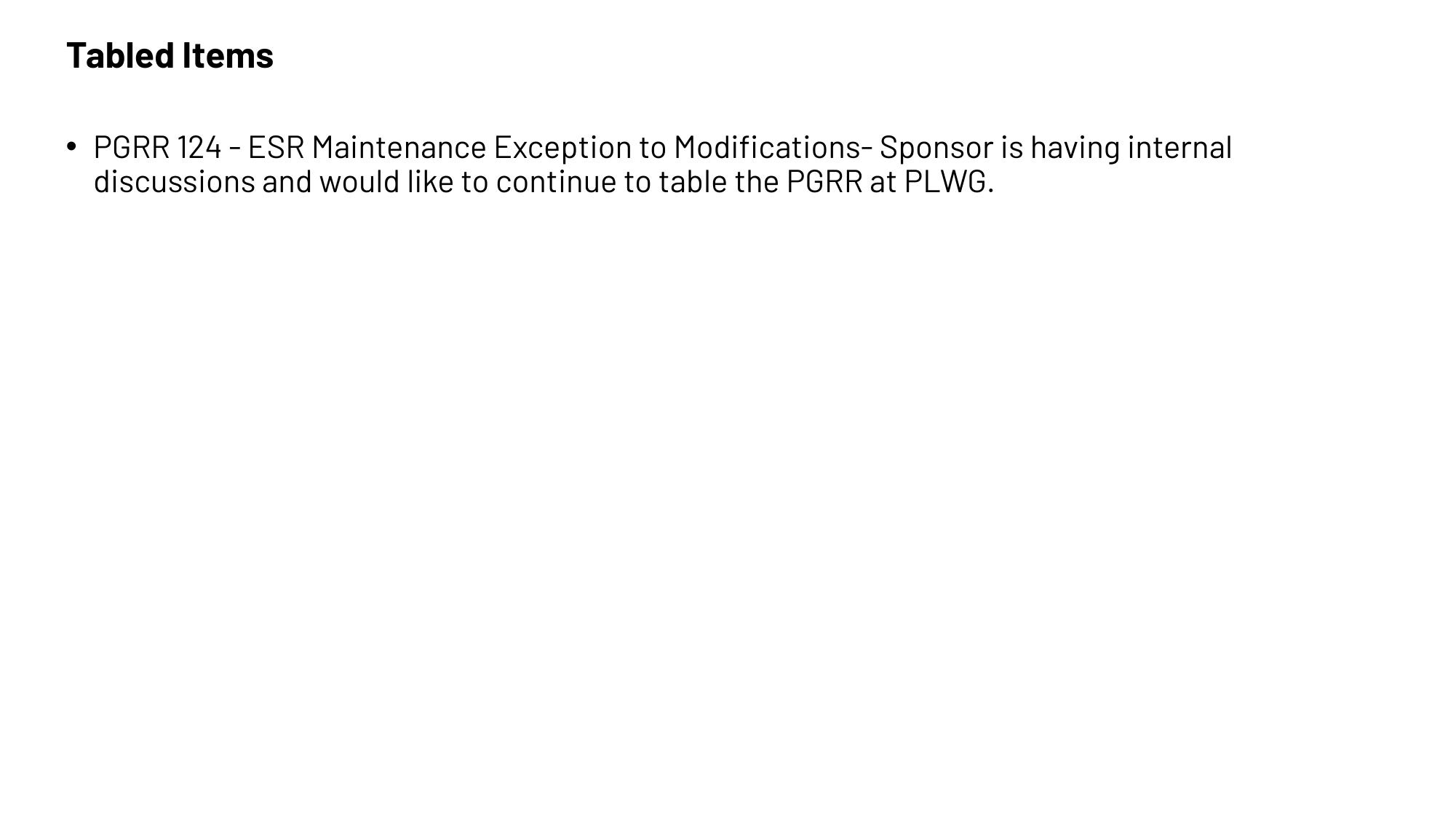

Tabled Items
PGRR 124 - ESR Maintenance Exception to Modifications- Sponsor is having internal discussions and would like to continue to table the PGRR at PLWG.